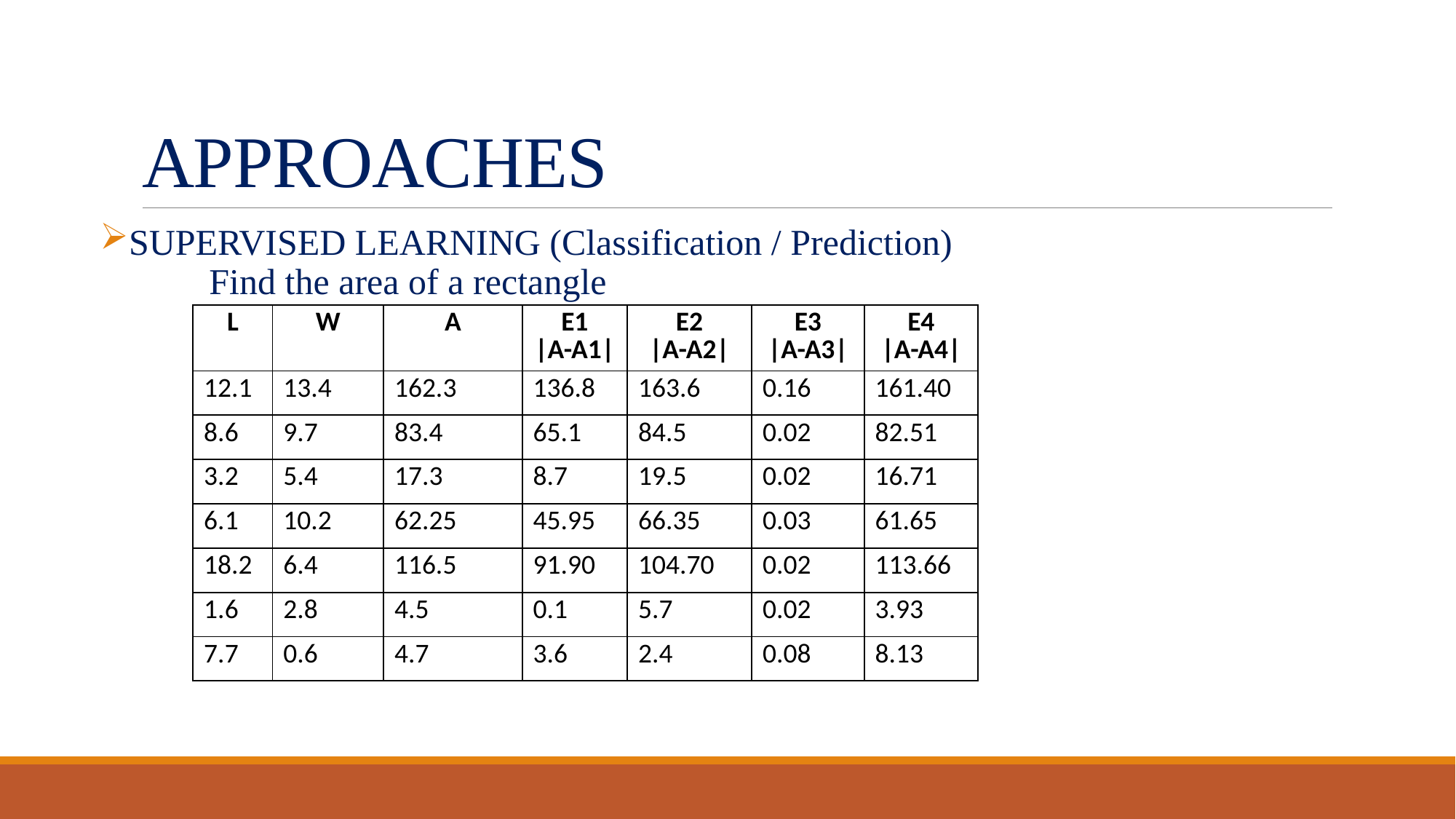

# APPROACHES
SUPERVISED LEARNING (Classification / Prediction)
	Find the area of a rectangle

| L | W | A | E1 |A-A1| | E2 |A-A2| | E3 |A-A3| | E4 |A-A4| |
| --- | --- | --- | --- | --- | --- | --- |
| 12.1 | 13.4 | 162.3 | 136.8 | 163.6 | 0.16 | 161.40 |
| 8.6 | 9.7 | 83.4 | 65.1 | 84.5 | 0.02 | 82.51 |
| 3.2 | 5.4 | 17.3 | 8.7 | 19.5 | 0.02 | 16.71 |
| 6.1 | 10.2 | 62.25 | 45.95 | 66.35 | 0.03 | 61.65 |
| 18.2 | 6.4 | 116.5 | 91.90 | 104.70 | 0.02 | 113.66 |
| 1.6 | 2.8 | 4.5 | 0.1 | 5.7 | 0.02 | 3.93 |
| 7.7 | 0.6 | 4.7 | 3.6 | 2.4 | 0.08 | 8.13 |